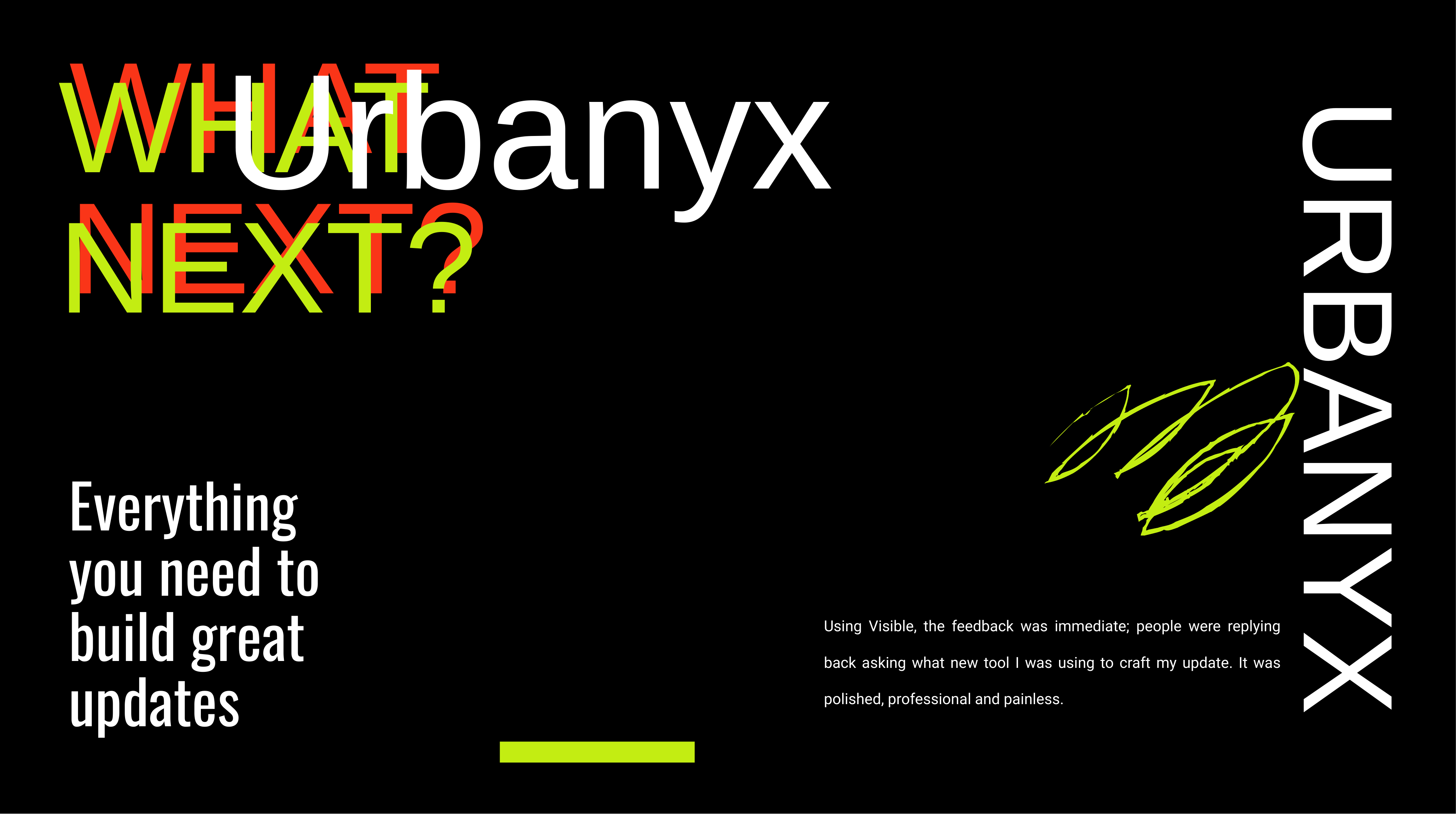

WHAT
NEXT?
Urbanyx
WHAT
NEXT?

URBANYX

Everything you need to build great updates
Using Visible, the feedback was immediate; people were replying back asking what new tool I was using to craft my update. It was polished, professional and painless.